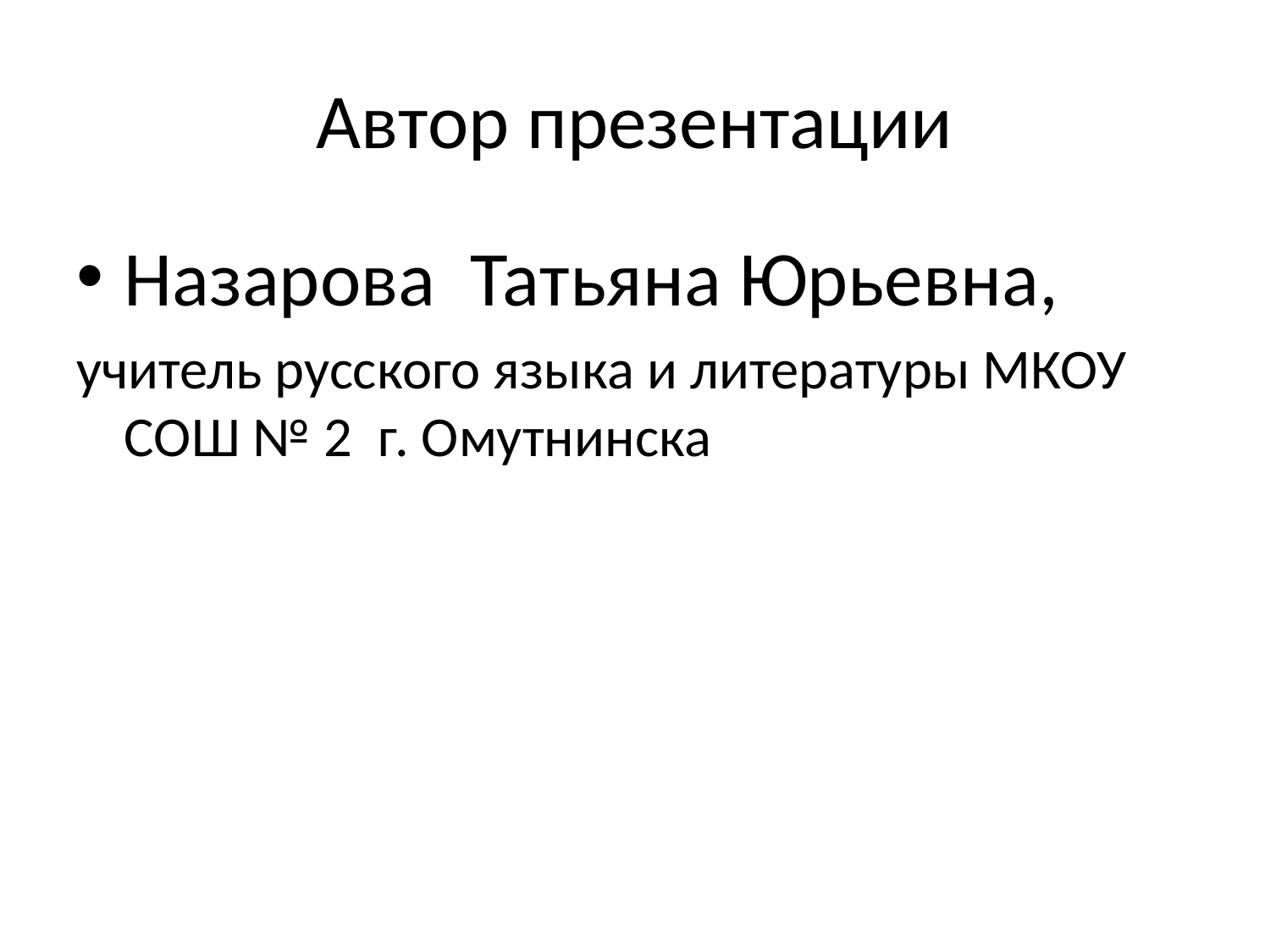

# Автор презентации
Назарова  Татьяна Юрьевна,
учитель русского языка и литературы МКОУ СОШ № 2  г. Омутнинска